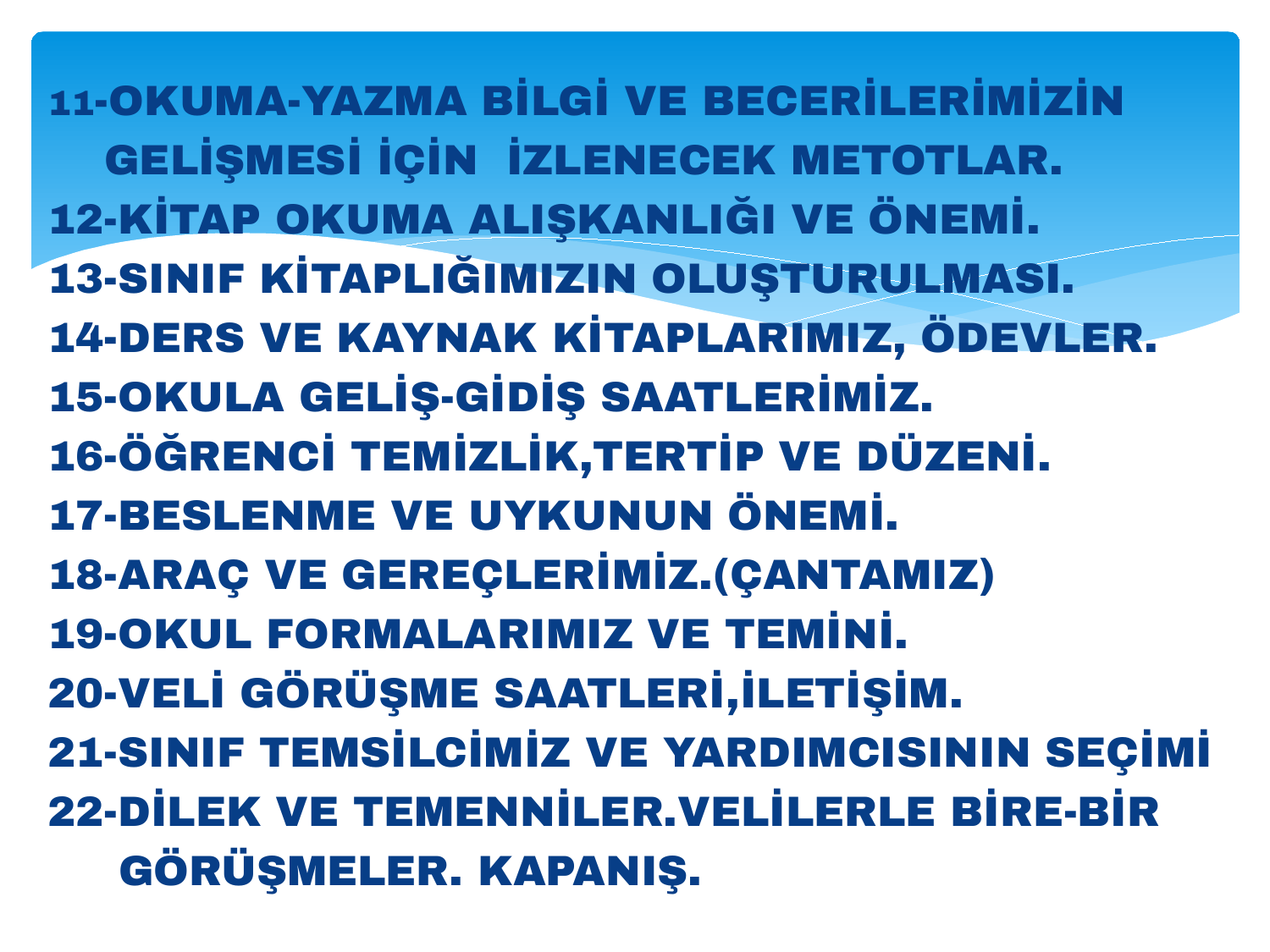

#

11-OKUMA-YAZMA BİLGİ VE BECERİLERİMİZİN
    GELİŞMESİ İÇİN  İZLENECEK METOTLAR.
12-KİTAP OKUMA ALIŞKANLIĞI VE ÖNEMİ.
13-SINIF KİTAPLIĞIMIZIN OLUŞTURULMASI.
14-DERS VE KAYNAK KİTAPLARIMIZ, ÖDEVLER.
15-OKULA GELİŞ-GİDİŞ SAATLERİMİZ.
16-ÖĞRENCİ TEMİZLİK,TERTİP VE DÜZENİ.
17-BESLENME VE UYKUNUN ÖNEMİ.
18-ARAÇ VE GEREÇLERİMİZ.(ÇANTAMIZ)
19-OKUL FORMALARIMIZ VE TEMİNİ.
20-VELİ GÖRÜŞME SAATLERİ,İLETİŞİM.
21-SINIF TEMSİLCİMİZ VE YARDIMCISININ SEÇİMİ
22-DİLEK VE TEMENNİLER.VELİLERLE BİRE-BİR
     GÖRÜŞMELER. KAPANIŞ.